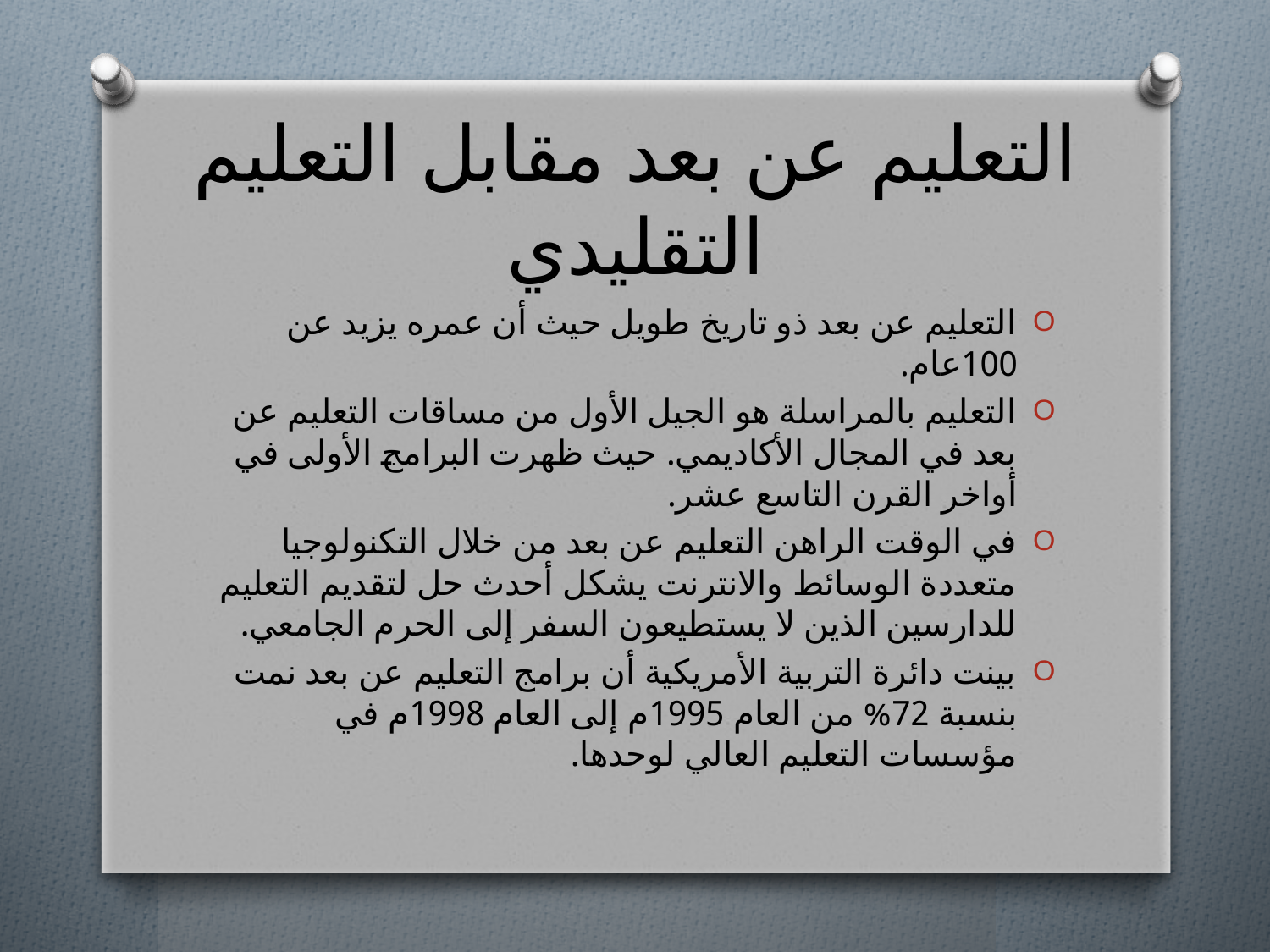

# التعليم عن بعد مقابل التعليم التقليدي
التعليم عن بعد ذو تاريخ طويل حيث أن عمره يزيد عن 100عام.
التعليم بالمراسلة هو الجيل الأول من مساقات التعليم عن بعد في المجال الأكاديمي. حيث ظهرت البرامج الأولى في أواخر القرن التاسع عشر.
في الوقت الراهن التعليم عن بعد من خلال التكنولوجيا متعددة الوسائط والانترنت يشكل أحدث حل لتقديم التعليم للدارسين الذين لا يستطيعون السفر إلى الحرم الجامعي.
بينت دائرة التربية الأمريكية أن برامج التعليم عن بعد نمت بنسبة 72% من العام 1995م إلى العام 1998م في مؤسسات التعليم العالي لوحدها.